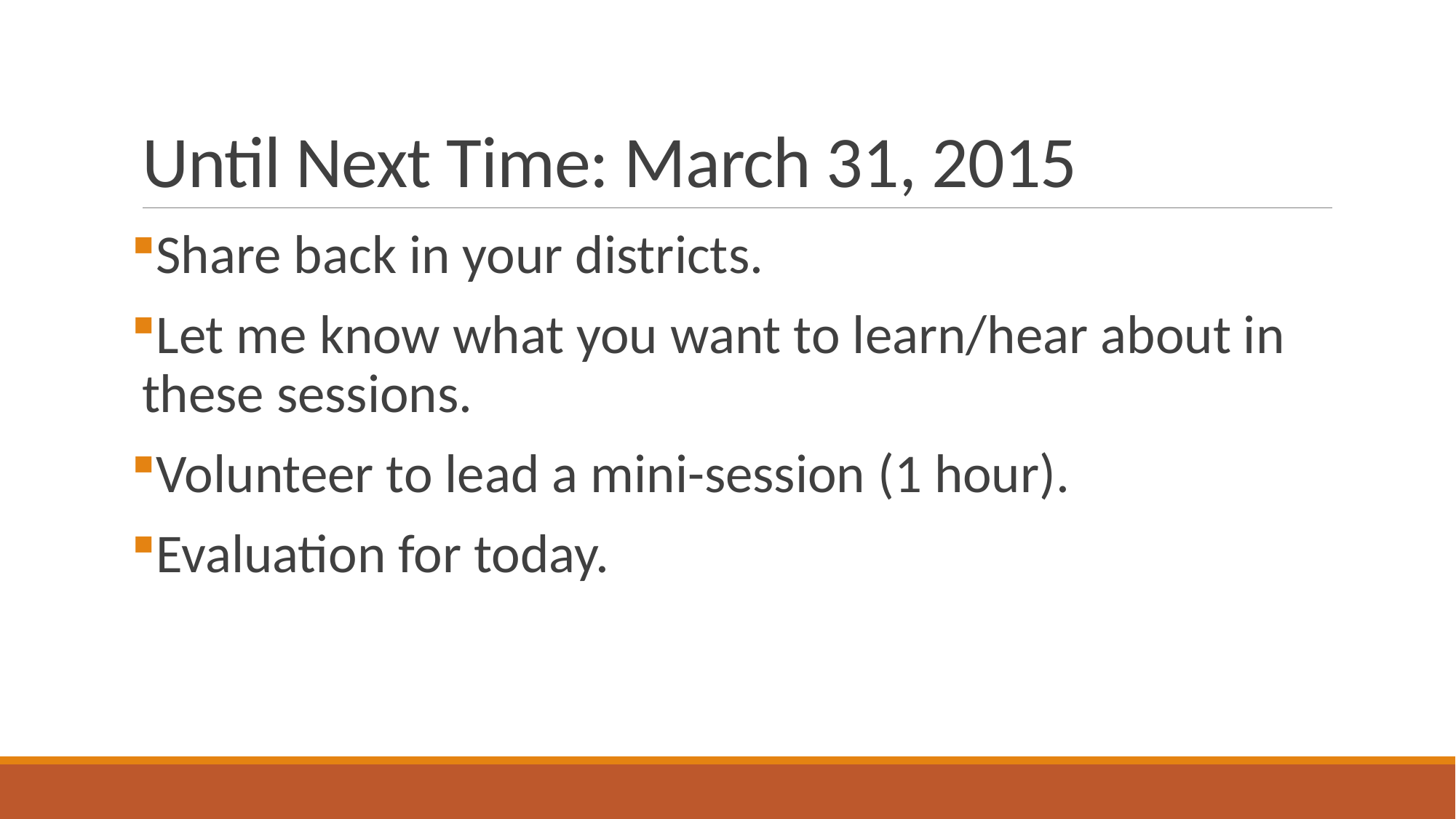

# Until Next Time: March 31, 2015
Share back in your districts.
Let me know what you want to learn/hear about in these sessions.
Volunteer to lead a mini-session (1 hour).
Evaluation for today.